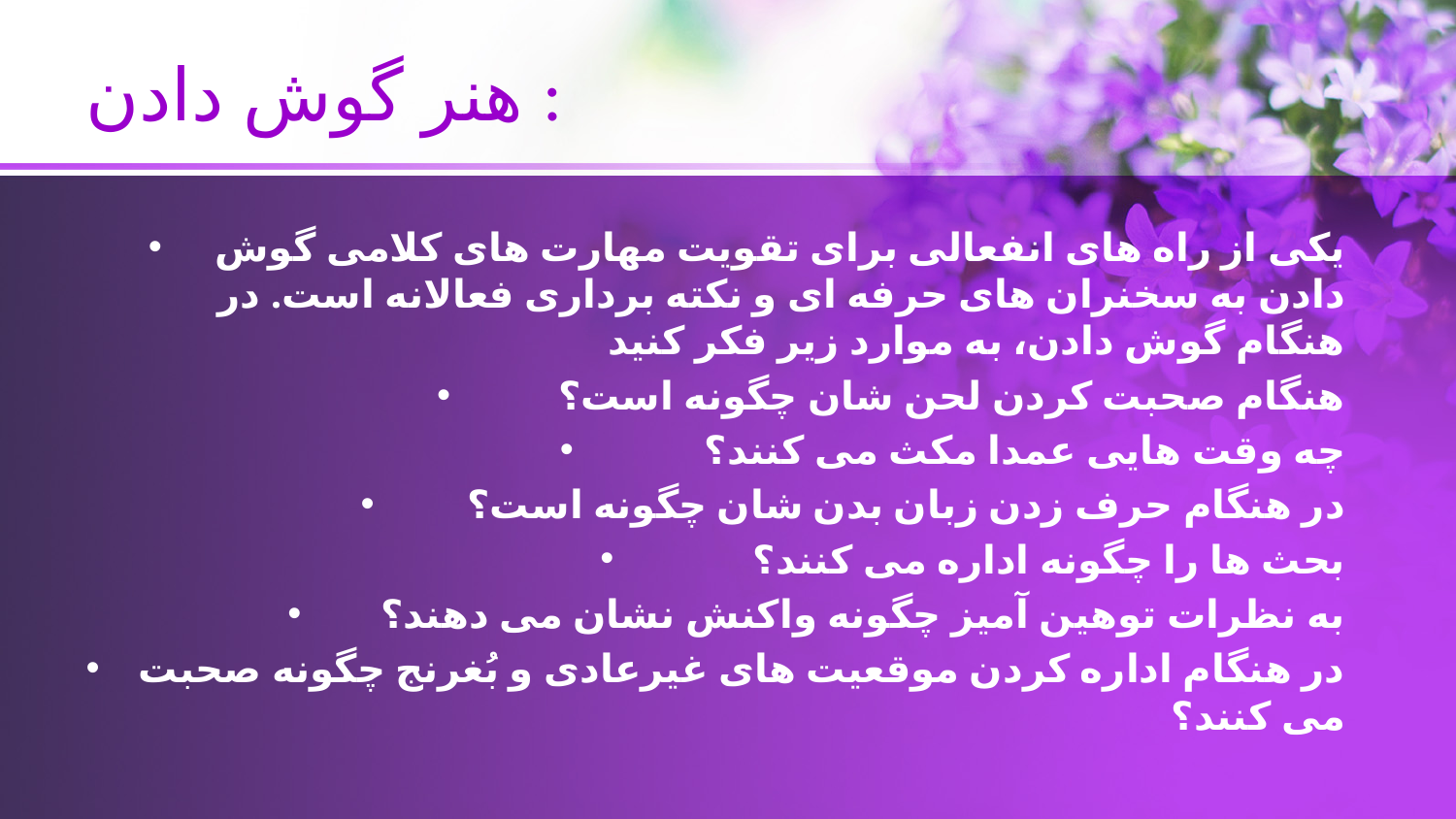

# هنر گوش دادن :
یکی از راه های انفعالی برای تقویت مهارت های کلامی گوش دادن به سخنران های حرفه ای و نکته برداری فعالانه است. در هنگام گوش دادن، به موارد زیر فکر کنید
هنگام صحبت کردن لحن شان چگونه است؟
چه وقت هایی عمدا مکث می کنند؟
در هنگام حرف زدن زبان بدن شان چگونه است؟
بحث ها را چگونه اداره می کنند؟
به نظرات توهین آمیز چگونه واکنش نشان می دهند؟
در هنگام اداره کردن موقعیت های غیرعادی و بُغرنج چگونه صحبت می کنند؟